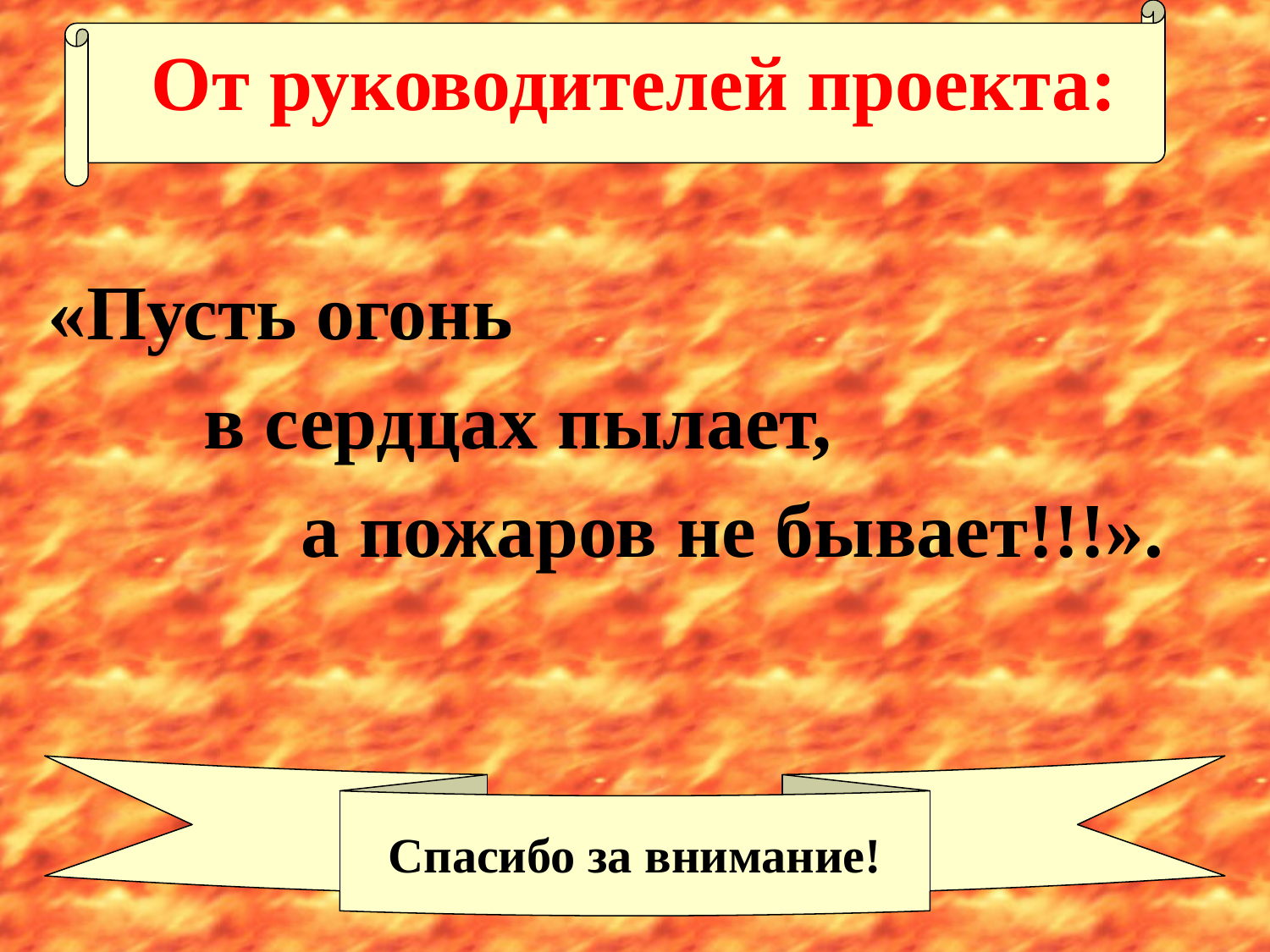

# От руководителей проекта:
«Пусть огонь
        в сердцах пылает,
             а пожаров не бывает!!!».

Спасибо за внимание!